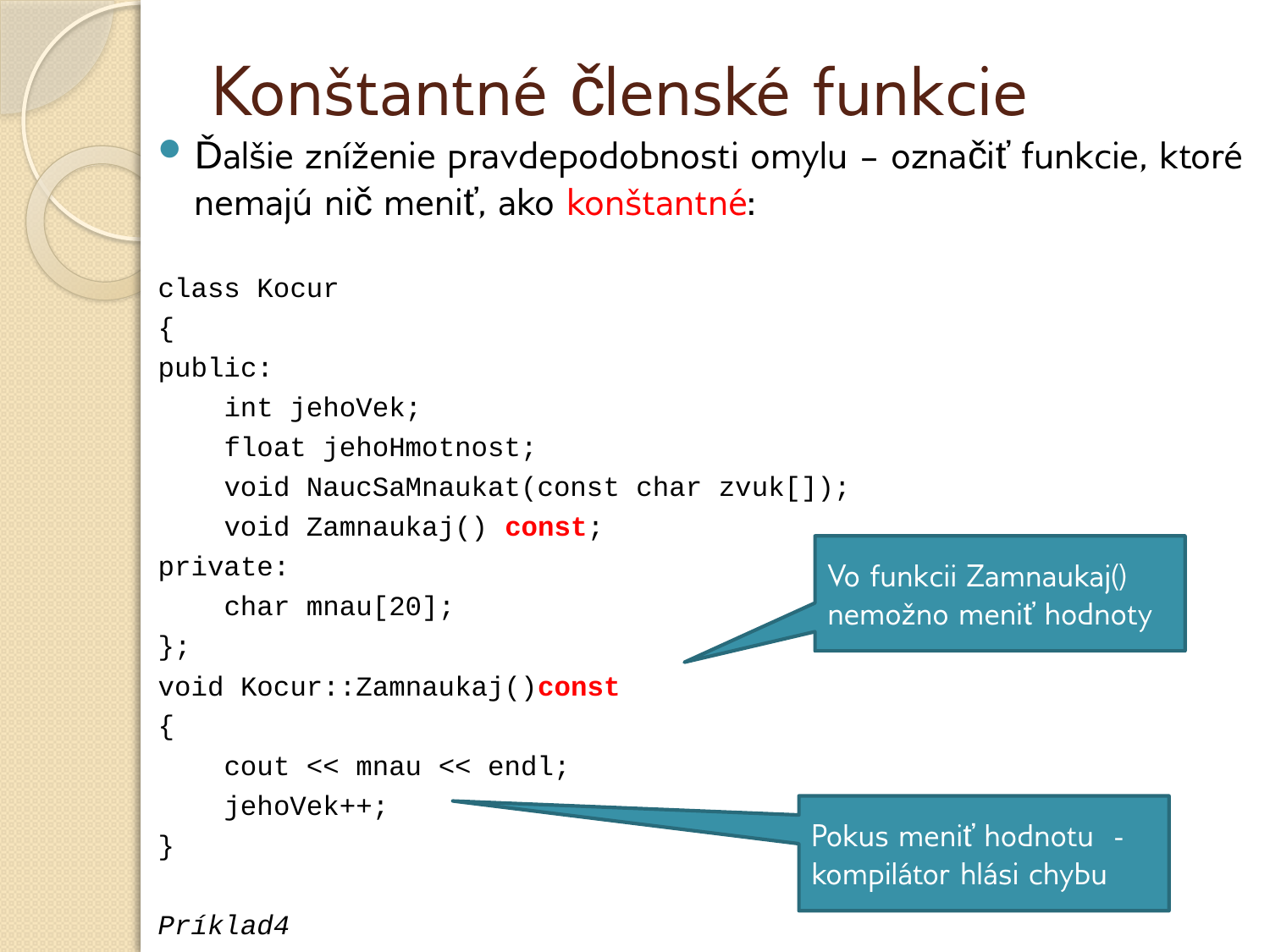

# Konštantné členské funkcie
Ďalšie zníženie pravdepodobnosti omylu – označiť funkcie, ktoré nemajú nič meniť, ako konštantné:

class Kocur
{
public:
    int jehoVek;
    float jehoHmotnost;
    void NaucSaMnaukat(const char zvuk[]);
    void Zamnaukaj() const;
private:
    char mnau[20];
};
void Kocur::Zamnaukaj()const
{
    cout << mnau << endl;
    jehoVek++;
}

Príklad4

Vo funkcii Zamnaukaj() nemožno meniť hodnoty
Pokus meniť hodnotu  - kompilátor hlási chybu